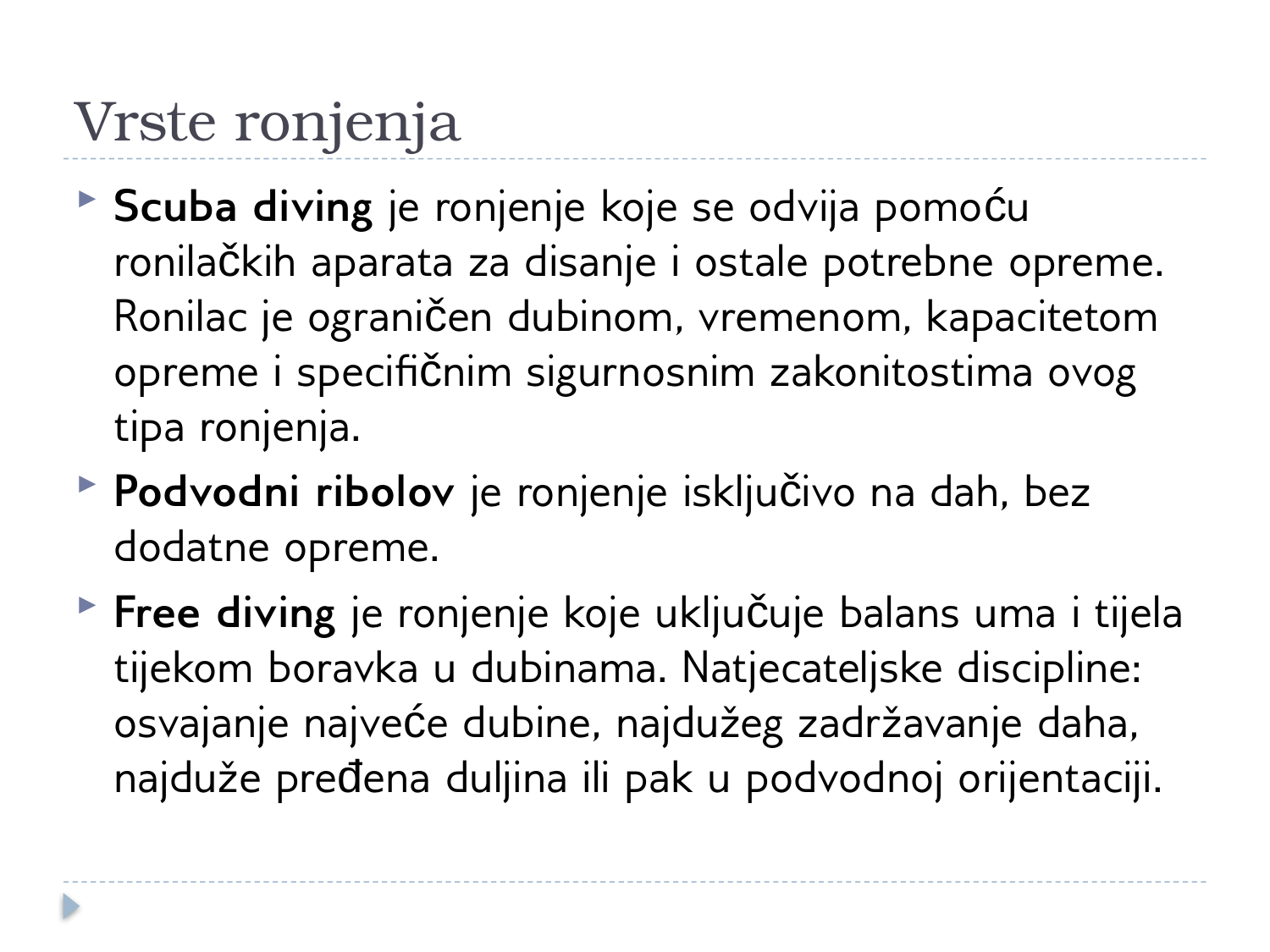

# Vrste ronjenja
Scuba diving je ronjenje koje se odvija pomoću ronilačkih aparata za disanje i ostale potrebne opreme. Ronilac je ograničen dubinom, vremenom, kapacitetom opreme i specifičnim sigurnosnim zakonitostima ovog tipa ronjenja.
Podvodni ribolov je ronjenje isključivo na dah, bez dodatne opreme.
Free diving je ronjenje koje uključuje balans uma i tijela tijekom boravka u dubinama. Natjecateljske discipline: osvajanje najveće dubine, najdužeg zadržavanje daha, najduže pređena duljina ili pak u podvodnoj orijentaciji.